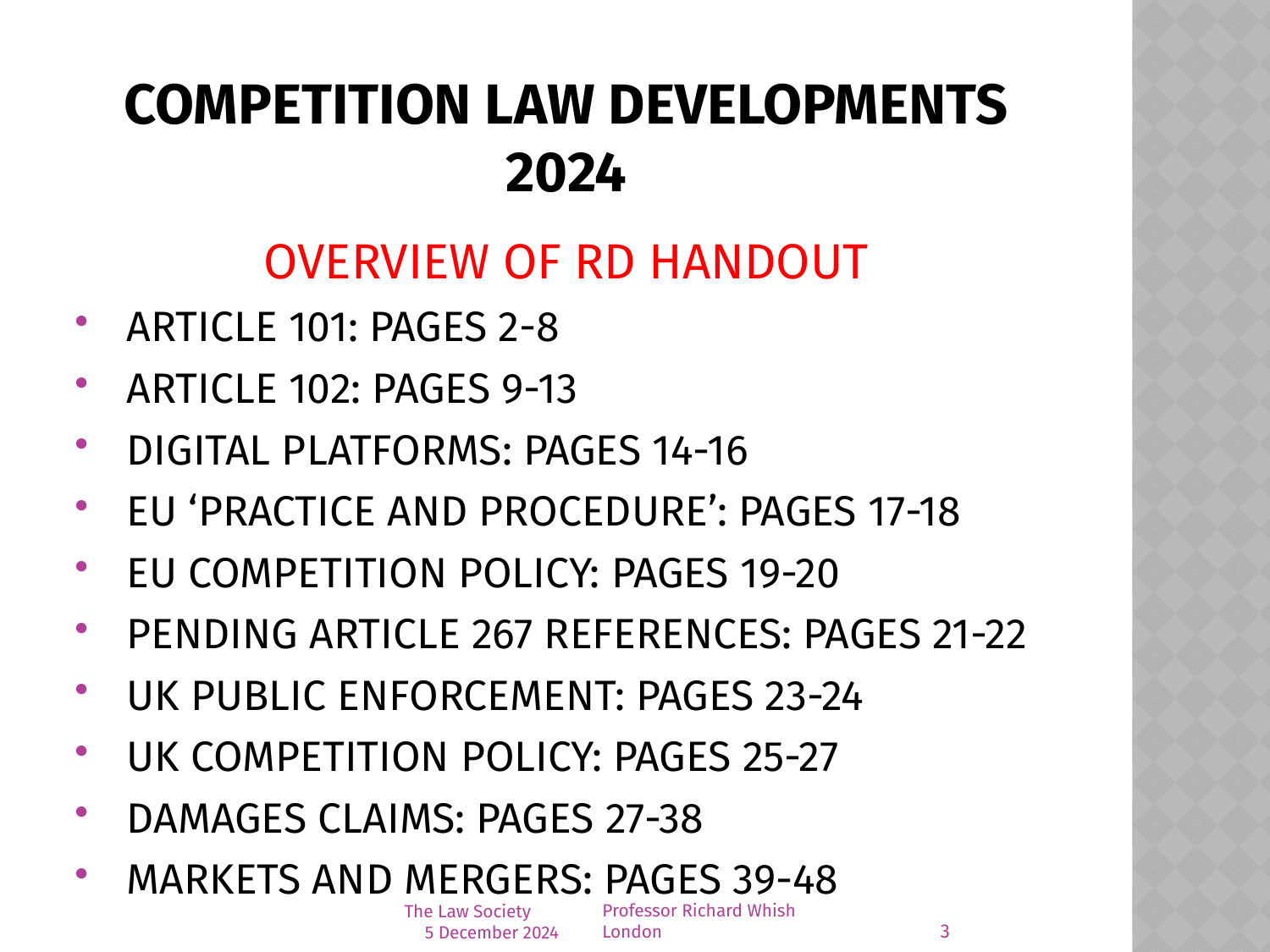

# Competition law developments 2024
OVERVIEW OF RD HANDOUT
ARTICLE 101: PAGES 2-8
ARTICLE 102: PAGES 9-13
DIGITAL PLATFORMS: PAGES 14-16
EU ‘PRACTICE AND PROCEDURE’: PAGES 17-18
EU COMPETITION POLICY: PAGES 19-20
PENDING ARTICLE 267 REFERENCES: PAGES 21-22
UK PUBLIC ENFORCEMENT: PAGES 23-24
UK COMPETITION POLICY: PAGES 25-27
DAMAGES CLAIMS: PAGES 27-38
MARKETS AND MERGERS: PAGES 39-48
3
The Law Society
5 December 2024
Professor Richard Whish London